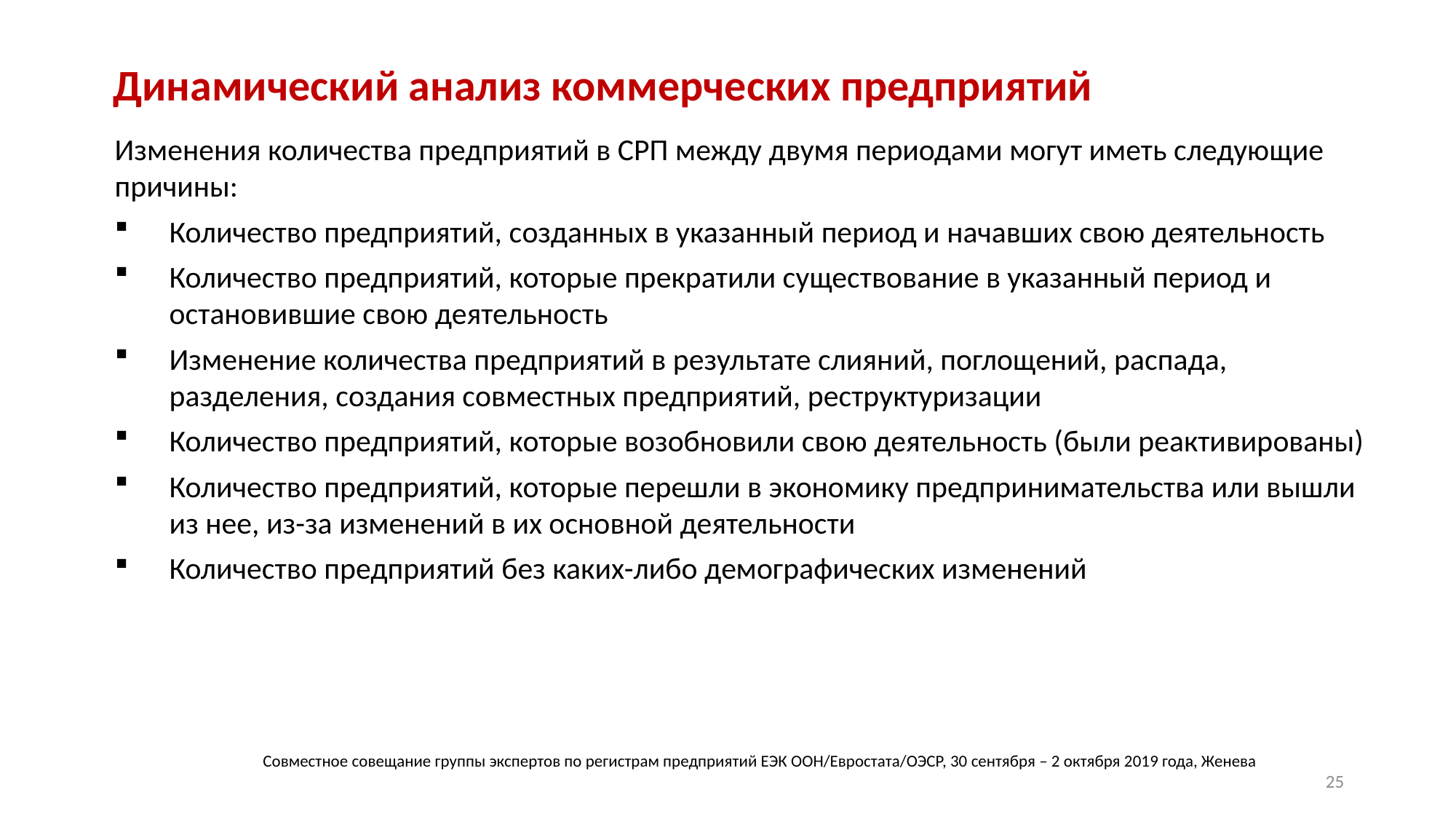

# Динамический анализ коммерческих предприятий
Изменения количества предприятий в СРП между двумя периодами могут иметь следующие причины:
Количество предприятий, созданных в указанный период и начавших свою деятельность
Количество предприятий, которые прекратили существование в указанный период и остановившие свою деятельность
Изменение количества предприятий в результате слияний, поглощений, распада, разделения, создания совместных предприятий, реструктуризации
Количество предприятий, которые возобновили свою деятельность (были реактивированы)
Количество предприятий, которые перешли в экономику предпринимательства или вышли из нее, из-за изменений в их основной деятельности
Количество предприятий без каких-либо демографических изменений
Совместное совещание группы экспертов по регистрам предприятий ЕЭК ООН/Евростата/ОЭСР, 30 сентября – 2 октября 2019 года, Женева
25